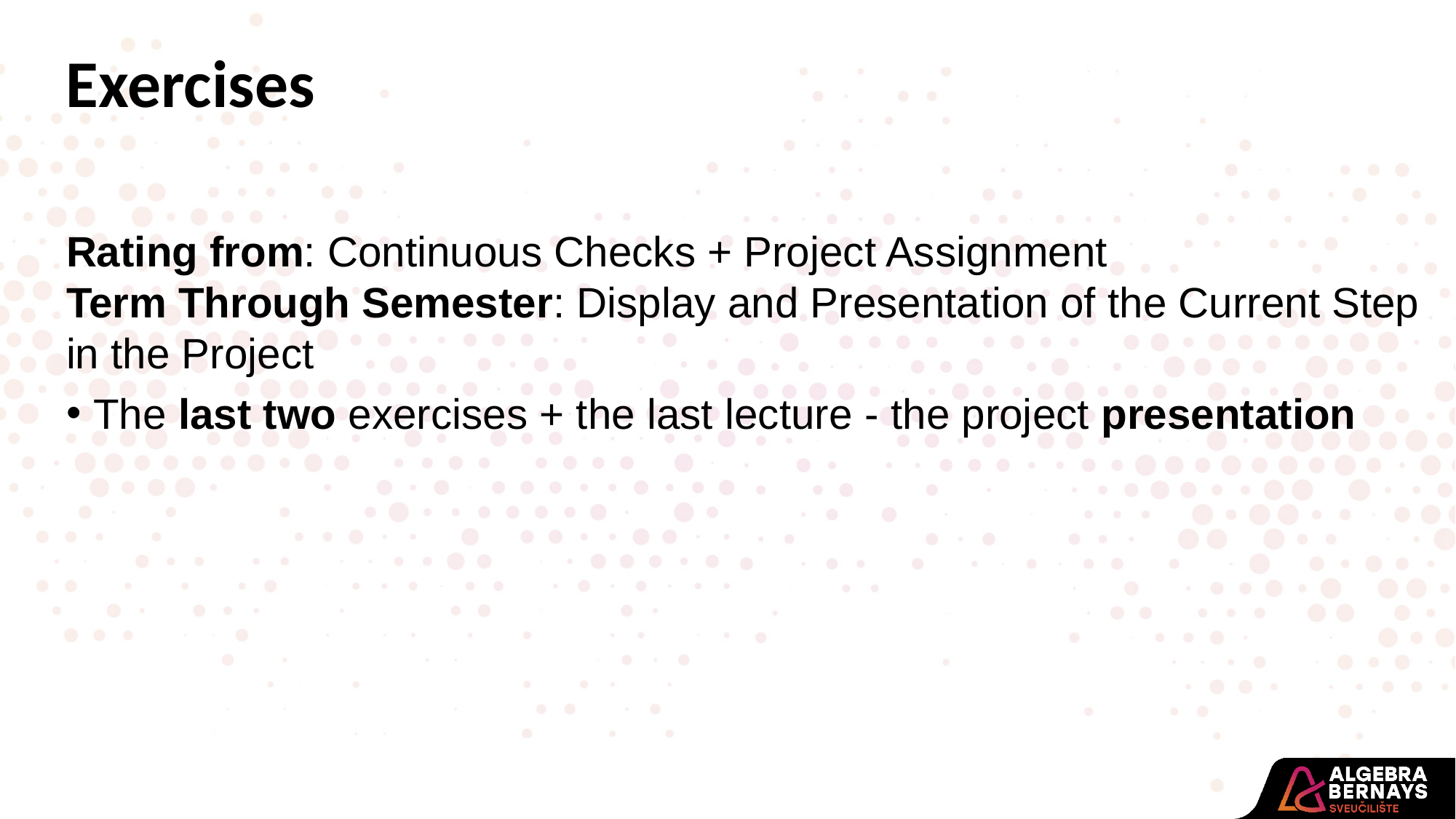

Exercises
Rating from: Continuous Checks + Project Assignment
Term Through Semester: Display and Presentation of the Current Step in the Project
The last two exercises + the last lecture - the project presentation